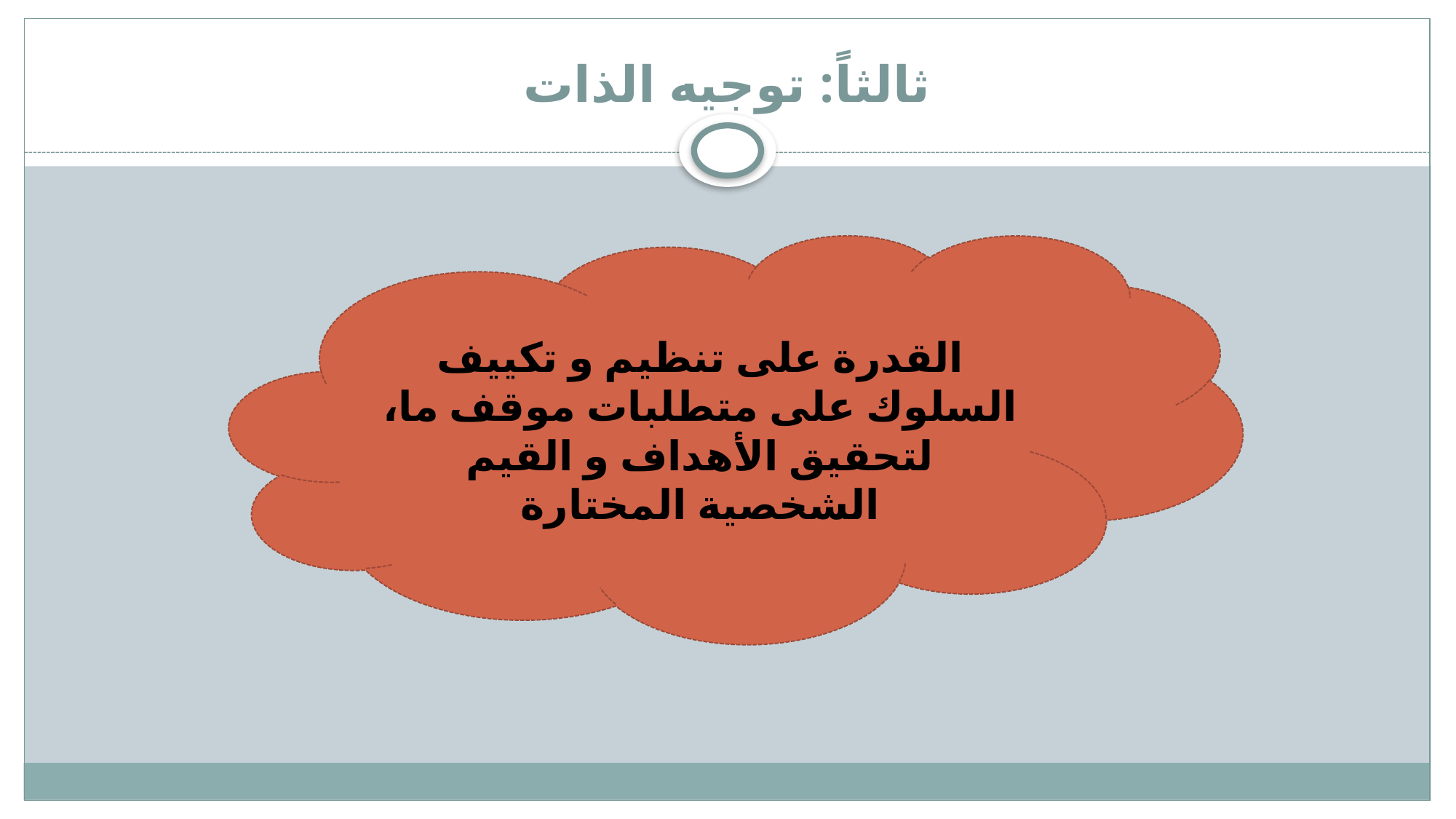

# ثالثاً: توجيه الذات

القدرة على تنظيم و تكييف السلوك على متطلبات موقف ما، لتحقيق الأهداف و القيم الشخصية المختارة